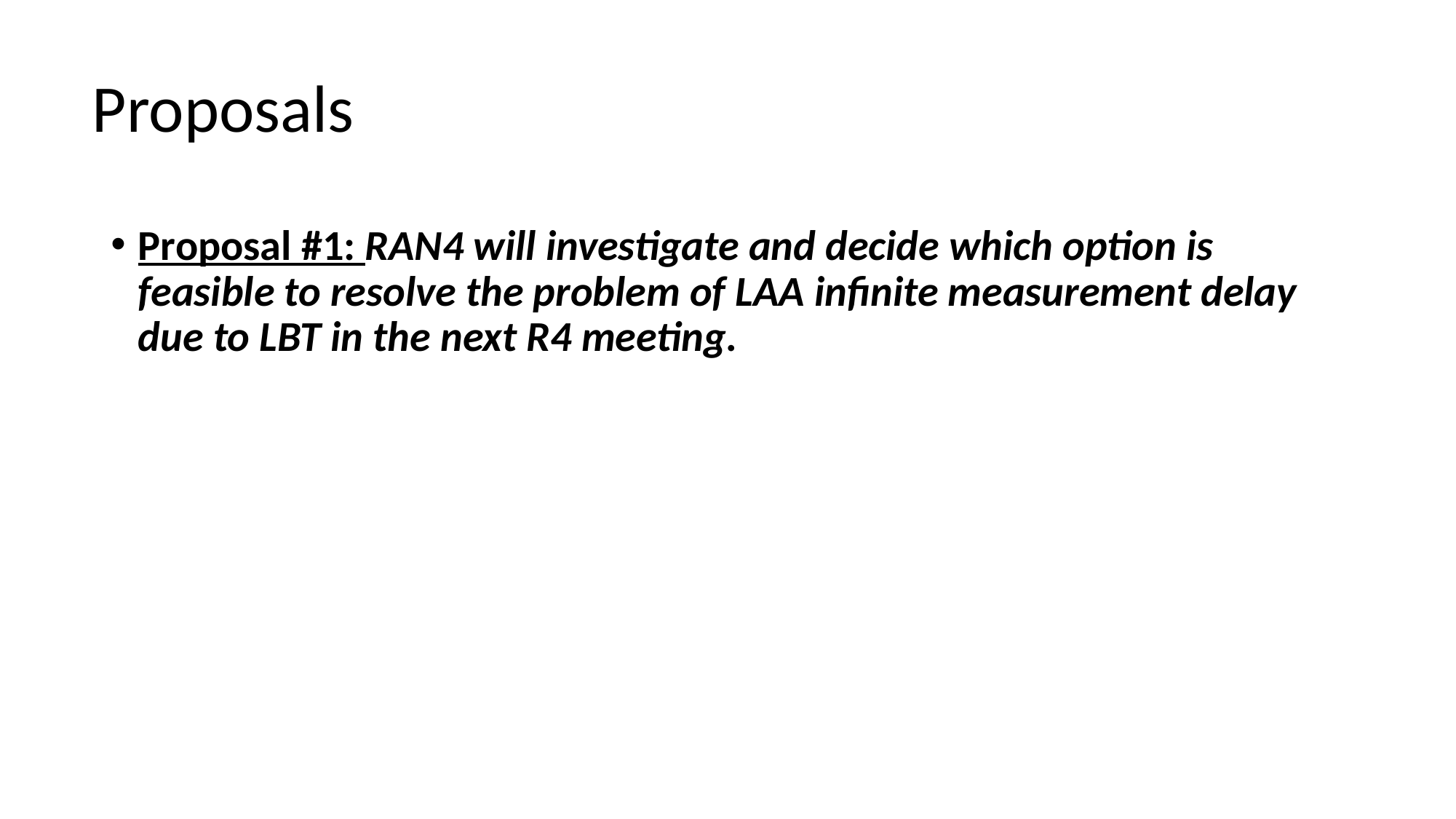

# Proposals
Proposal #1: RAN4 will investigate and decide which option is feasible to resolve the problem of LAA infinite measurement delay due to LBT in the next R4 meeting.